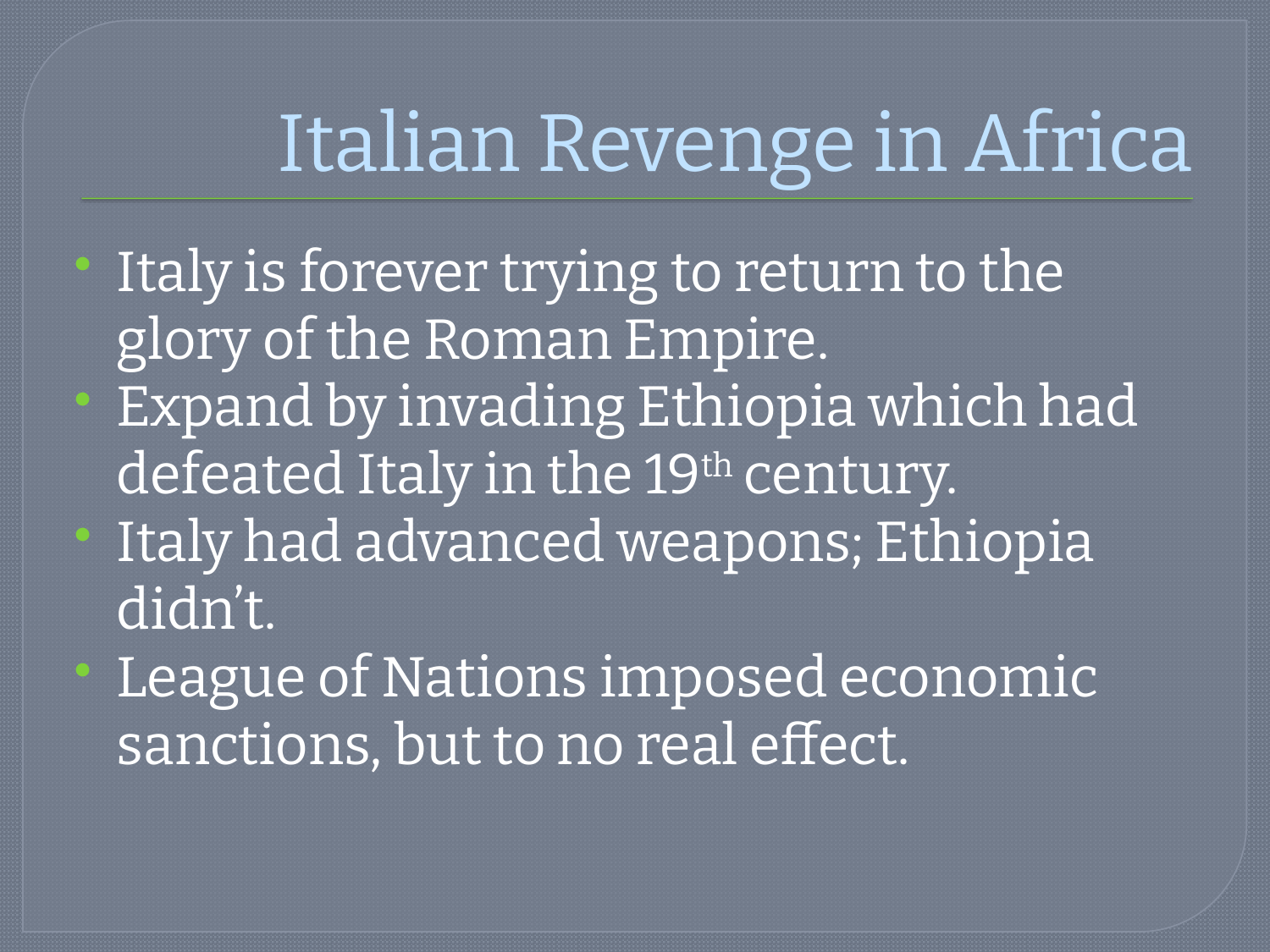

# Italian Revenge in Africa
Italy is forever trying to return to the glory of the Roman Empire.
Expand by invading Ethiopia which had defeated Italy in the 19th century.
Italy had advanced weapons; Ethiopia didn’t.
League of Nations imposed economic sanctions, but to no real effect.